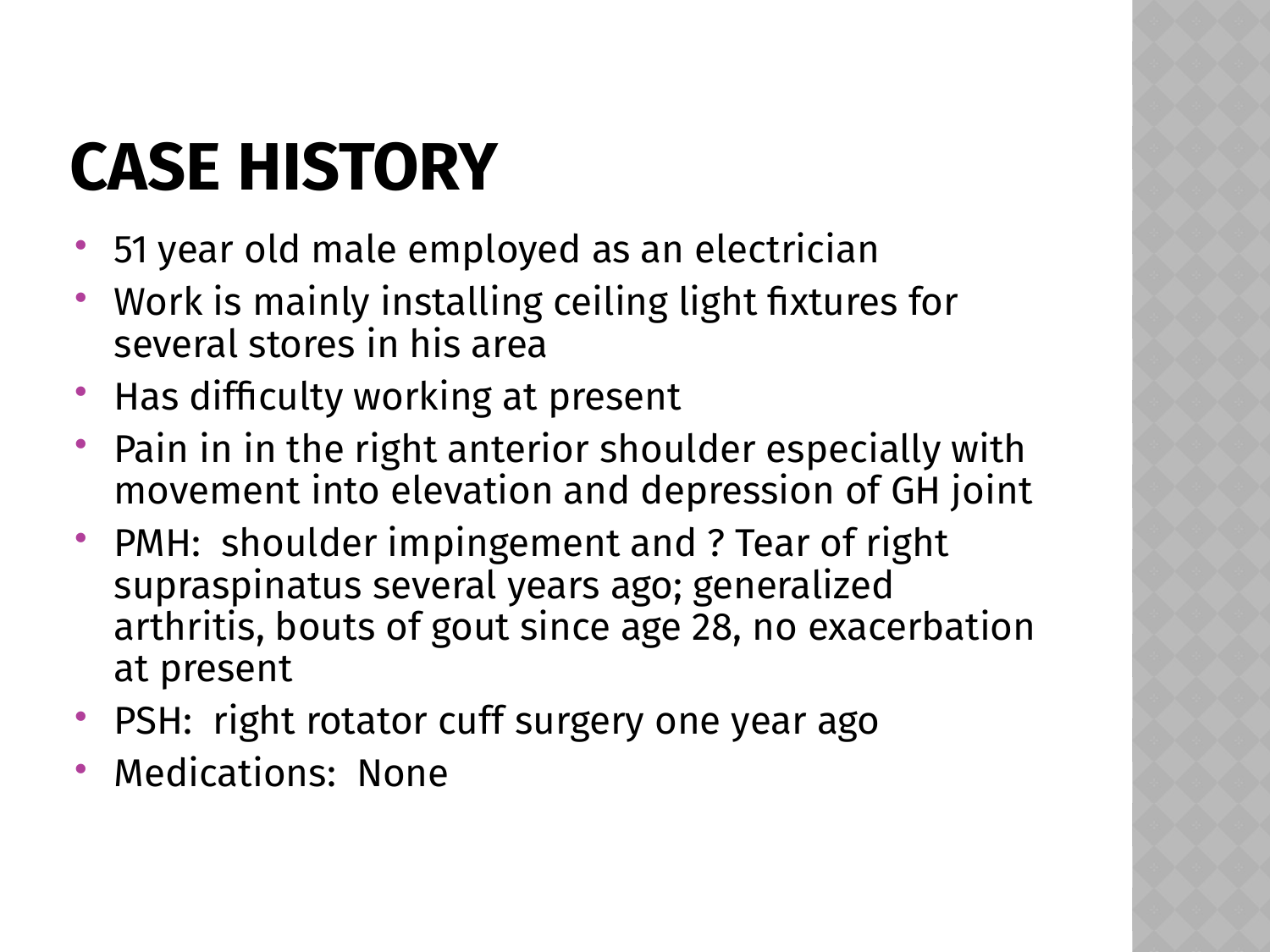

# Case History
51 year old male employed as an electrician
Work is mainly installing ceiling light fixtures for several stores in his area
Has difficulty working at present
Pain in in the right anterior shoulder especially with movement into elevation and depression of GH joint
PMH:  shoulder impingement and ? Tear of right supraspinatus several years ago; generalized arthritis, bouts of gout since age 28, no exacerbation at present
PSH:  right rotator cuff surgery one year ago
Medications:  None